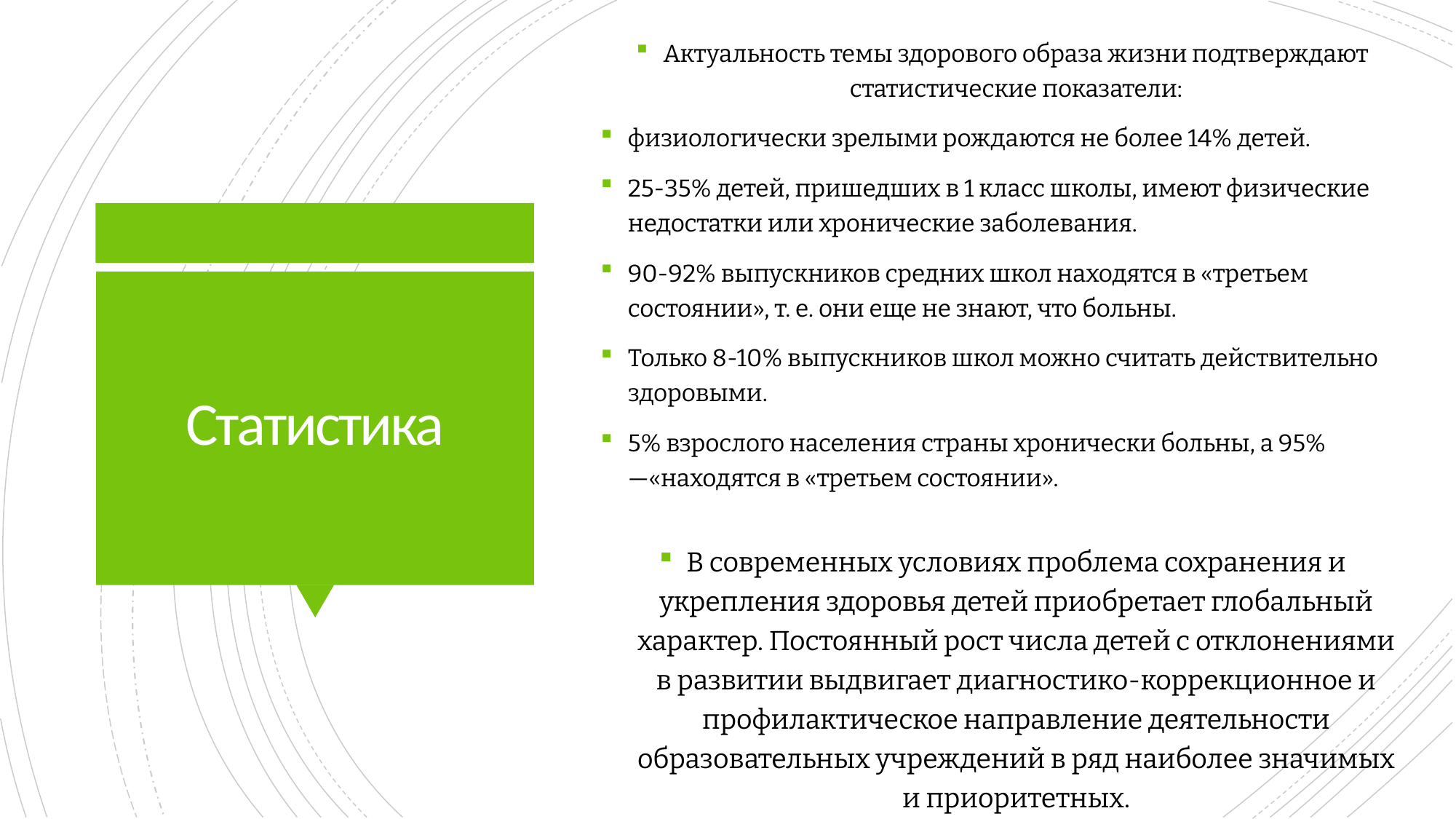

Актуальность темы здорового образа жизни подтверждают статистические показатели:
физиологически зрелыми рождаются не более 14% детей.
25-35% детей, пришедших в 1 класс школы, имеют физические недостатки или хронические заболевания.
90-92% выпускников средних школ находятся в «третьем состоянии», т. е. они еще не знают, что больны.
Только 8-10% выпускников школ можно считать действительно здоровыми.
5% взрослого населения страны хронически больны, а 95% —«находятся в «третьем состоянии».

# Статистика
В современных условиях проблема сохранения и укрепления здоровья детей приобретает глобальный характер. Постоянный рост числа детей с отклонениями в развитии выдвигает диагностико-коррекционное и профилактическое направление деятельности образовательных учреждений в ряд наиболее значимых и приоритетных.